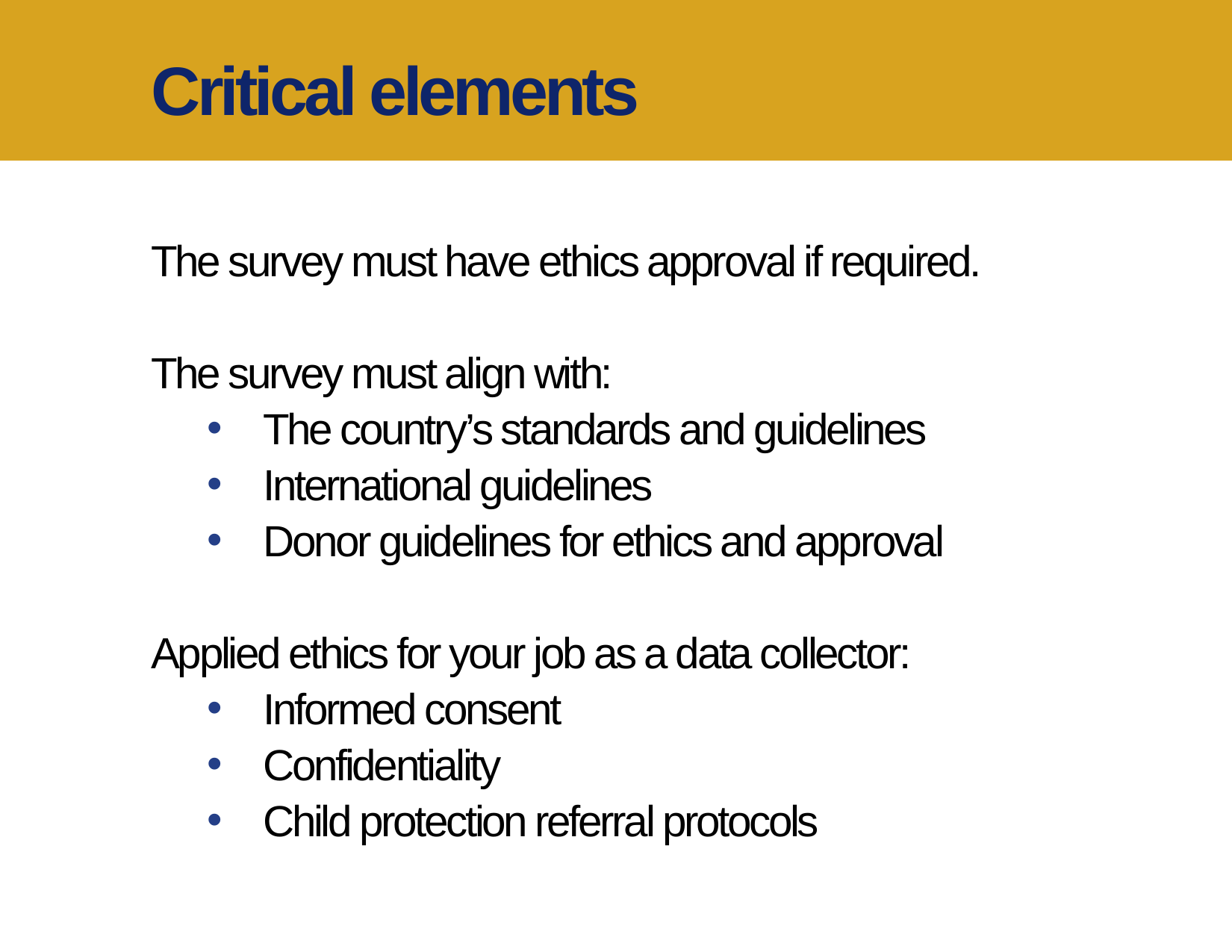

Critical elements
The survey must have ethics approval if required.

The survey must align with:
The country’s standards and guidelines
International guidelines
Donor guidelines for ethics and approval

Applied ethics for your job as a data collector:
Informed consent
Confidentiality
Child protection referral protocols